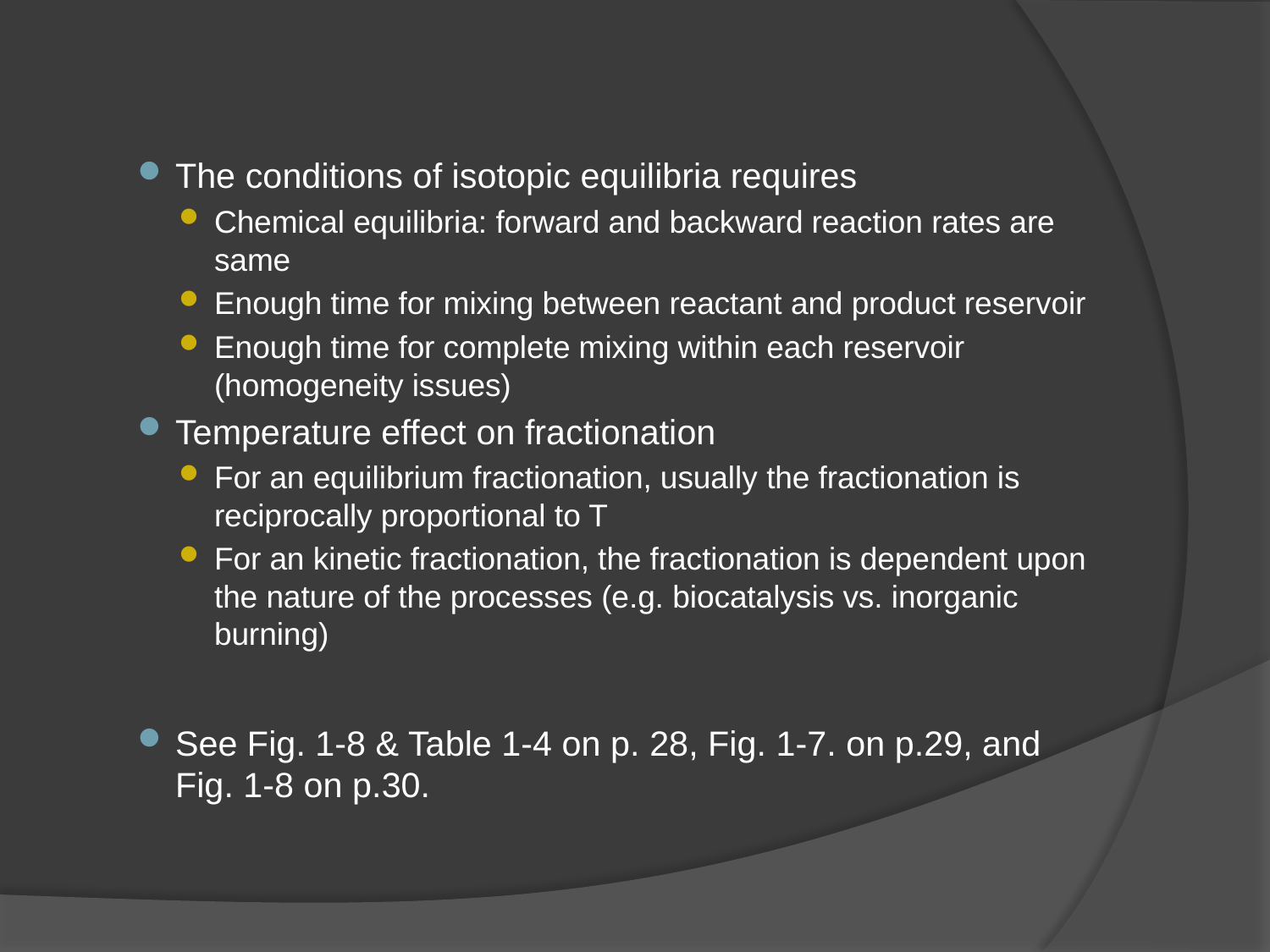

The conditions of isotopic equilibria requires
Chemical equilibria: forward and backward reaction rates are same
Enough time for mixing between reactant and product reservoir
Enough time for complete mixing within each reservoir (homogeneity issues)
Temperature effect on fractionation
For an equilibrium fractionation, usually the fractionation is reciprocally proportional to T
For an kinetic fractionation, the fractionation is dependent upon the nature of the processes (e.g. biocatalysis vs. inorganic burning)

See Fig. 1-8 & Table 1-4 on p. 28, Fig. 1-7. on p.29, and Fig. 1-8 on p.30.